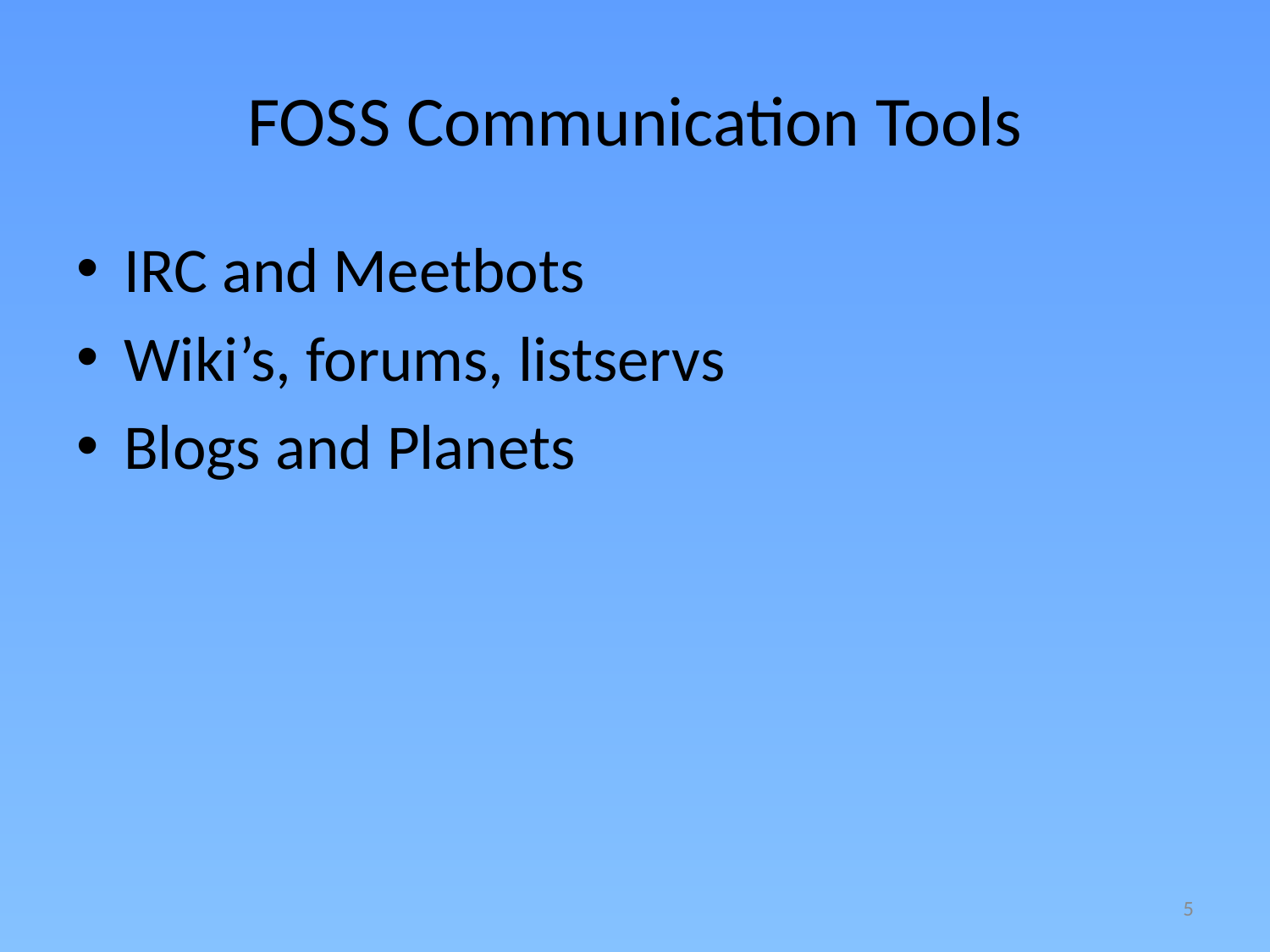

# FOSS Communication Tools
IRC and Meetbots
Wiki’s, forums, listservs
Blogs and Planets
5